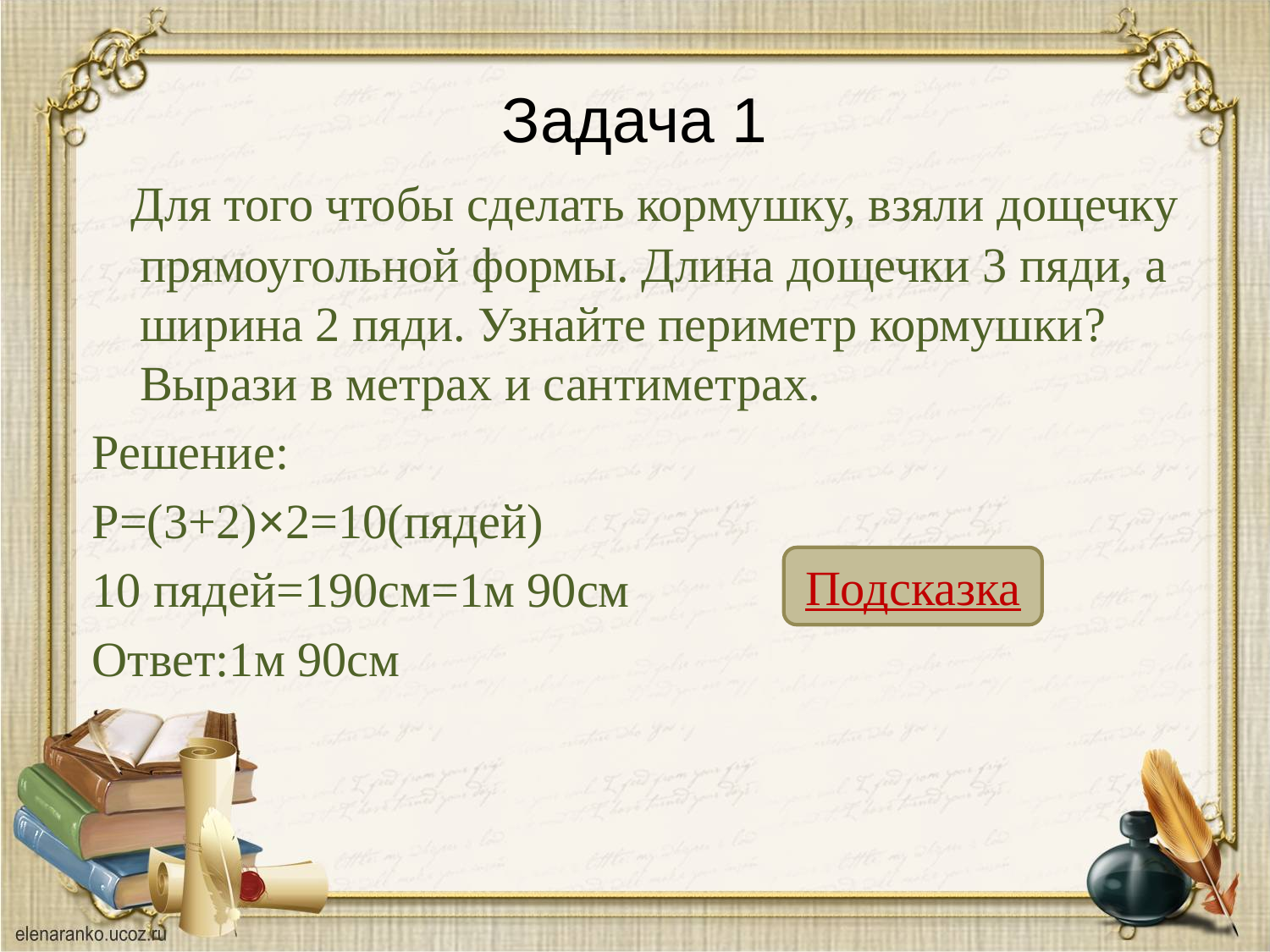

# Задача 1
   Для того чтобы сделать кормушку, взяли дощечку прямоугольной формы. Длина дощечки 3 пяди, а ширина 2 пяди. Узнайте периметр кормушки? Вырази в метрах и сантиметрах.
Решение:
P=(3+2)×2=10(пядей)
10 пядей=190см=1м 90см
Ответ:1м 90см

Подсказка